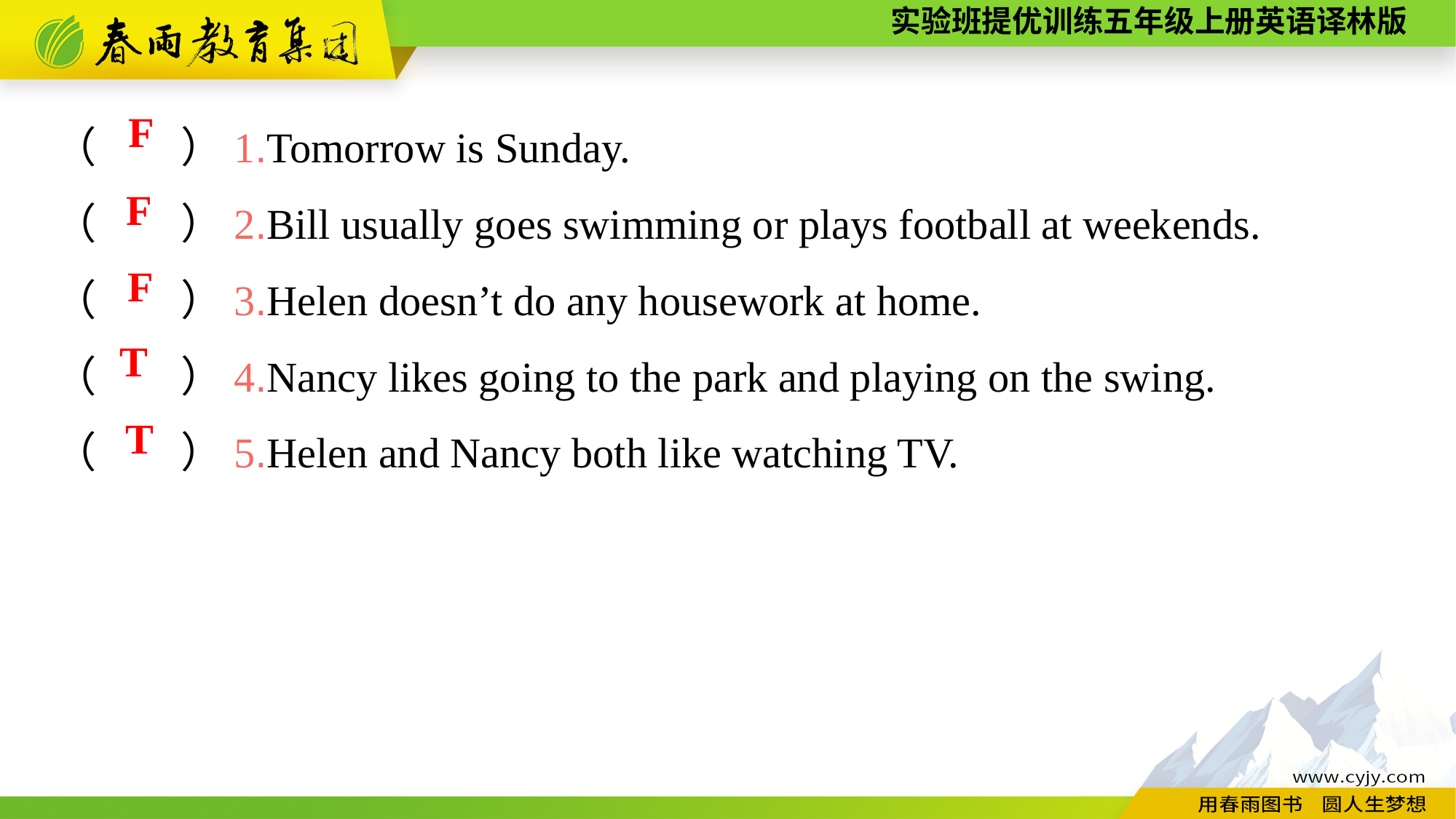

（　　）1.Tomorrow is Sunday.
（　　）2.Bill usually goes swimming or plays football at weekends.
（　　）3.Helen doesn’t do any housework at home.
（　　）4.Nancy likes going to the park and playing on the swing.
（　　）5.Helen and Nancy both like watching TV.
F
F
F
T
T